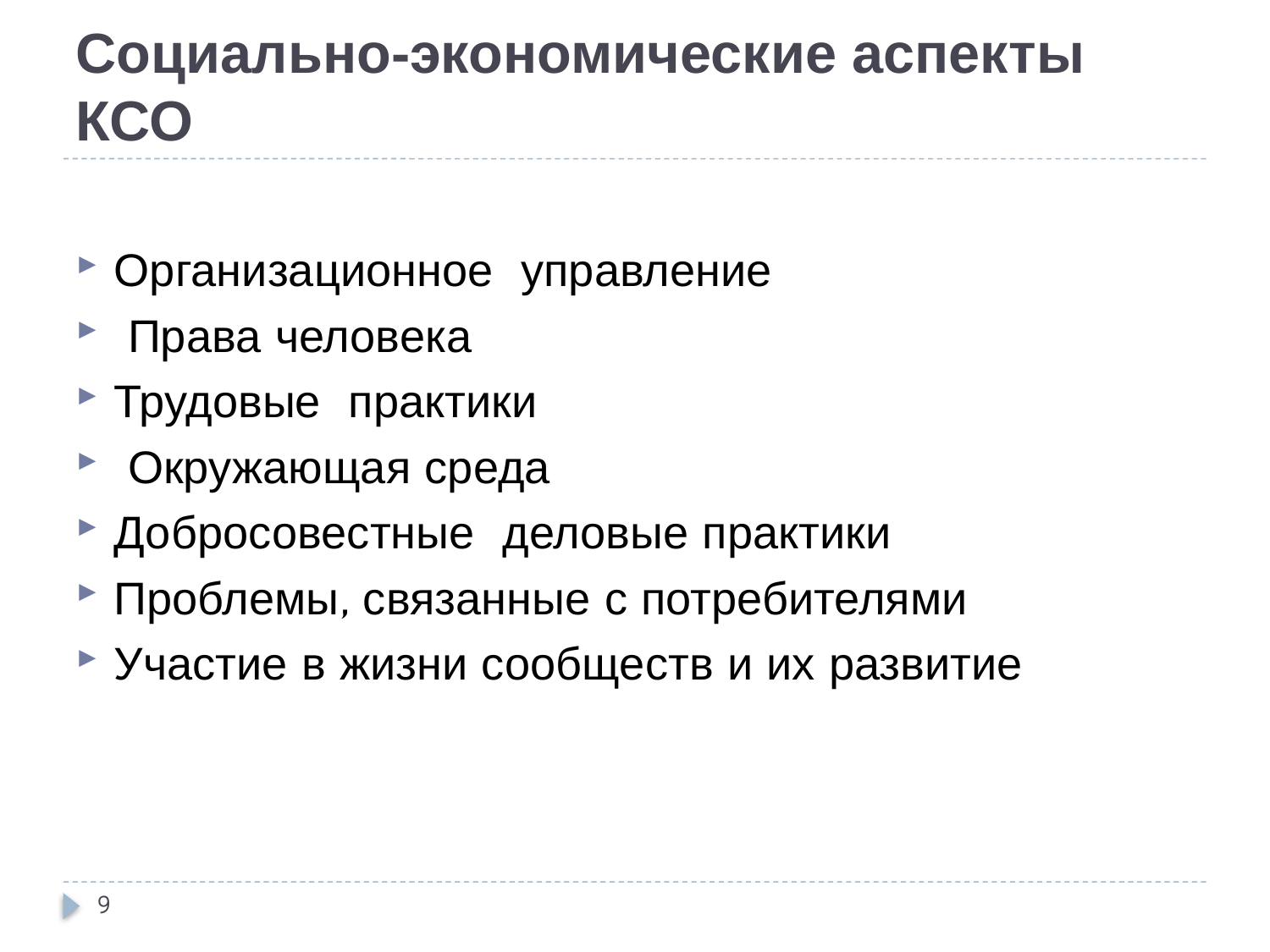

# Социально-экономические аспекты КСО

Организационное  управление
 Права человека
Трудовые  практики
 Окружающая среда
Добросовестные  деловые практики
Проблемы, связанные с потребителями
Участие в жизни сообществ и их развитие
9